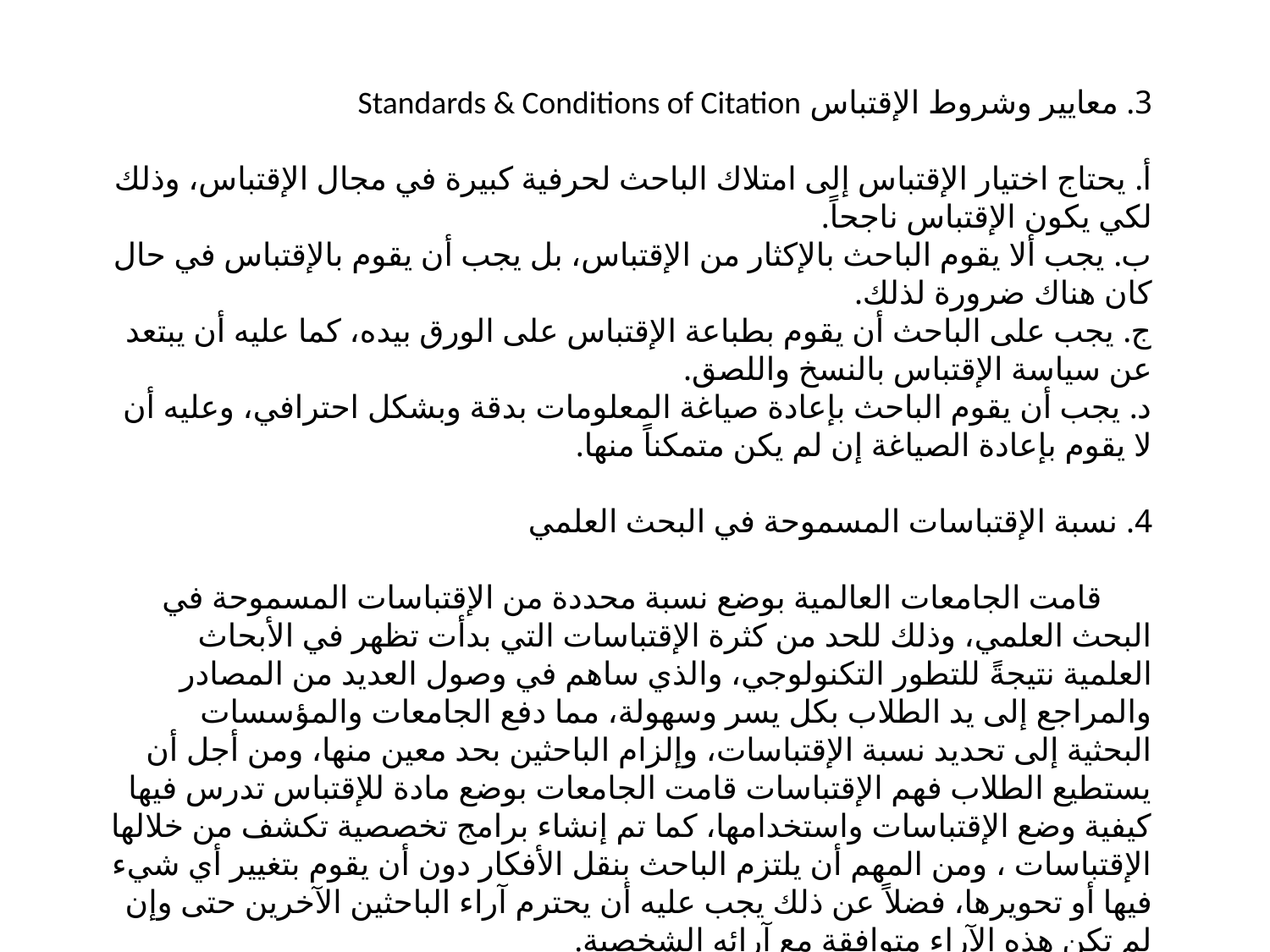

3. معايير وشروط الإقتباس Standards & Conditions of Citation

أ‌. يحتاج اختيار الإقتباس إلى امتلاك الباحث لحرفية كبيرة في مجال الإقتباس، وذلك لكي يكون الإقتباس ناجحاً.
ب‌. يجب ألا يقوم الباحث بالإكثار من الإقتباس، بل يجب أن يقوم بالإقتباس في حال كان هناك ضرورة لذلك.
ج‌. يجب على الباحث أن يقوم بطباعة الإقتباس على الورق بيده، كما عليه أن يبتعد عن سياسة الإقتباس بالنسخ واللصق.
د‌. يجب أن يقوم الباحث بإعادة صياغة المعلومات بدقة وبشكل احترافي، وعليه أن لا يقوم بإعادة الصياغة إن لم يكن متمكناً منها.

4. نسبة الإقتباسات المسموحة في البحث العلمي

      قامت الجامعات العالمية بوضع نسبة محددة من الإقتباسات المسموحة في البحث العلمي، وذلك للحد من كثرة الإقتباسات التي بدأت تظهر في الأبحاث العلمية نتيجةً للتطور التكنولوجي، والذي ساهم في وصول العديد من المصادر والمراجع إلى يد الطلاب بكل يسر وسهولة، مما دفع الجامعات والمؤسسات البحثية إلى تحديد نسبة الإقتباسات، وإلزام الباحثين بحد معين منها، ومن أجل أن يستطيع الطلاب فهم الإقتباسات قامت الجامعات بوضع مادة للإقتباس تدرس فيها كيفية وضع الإقتباسات واستخدامها، كما تم إنشاء برامج تخصصية تكشف من خلالها الإقتباسات ، ومن المهم أن يلتزم الباحث بنقل الأفكار دون أن يقوم بتغيير أي شيء فيها أو تحويرها، فضلاً عن ذلك يجب عليه أن يحترم آراء الباحثين الآخرين حتى وإن لم تكن هذه الآراء متوافقة مع آرائه الشخصية.